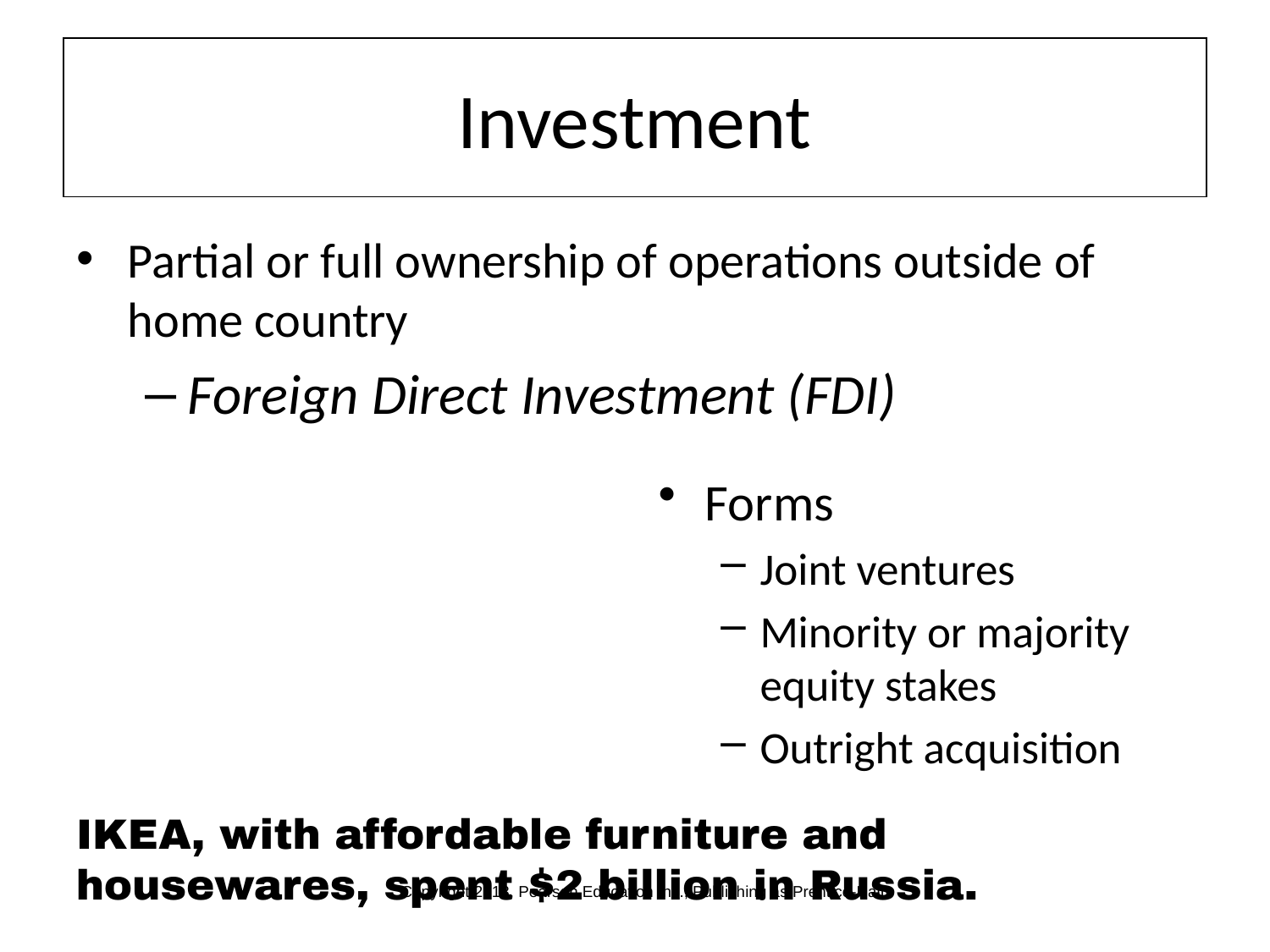

# Investment
Partial or full ownership of operations outside of home country
Foreign Direct Investment (FDI)

Forms
Joint ventures
Minority or majority equity stakes
Outright acquisition

IKEA, with affordable furniture and housewares, spent $2 billion in Russia.
Copyright 2013, Pearson Education Inc., Publishing as Prentice-Hall